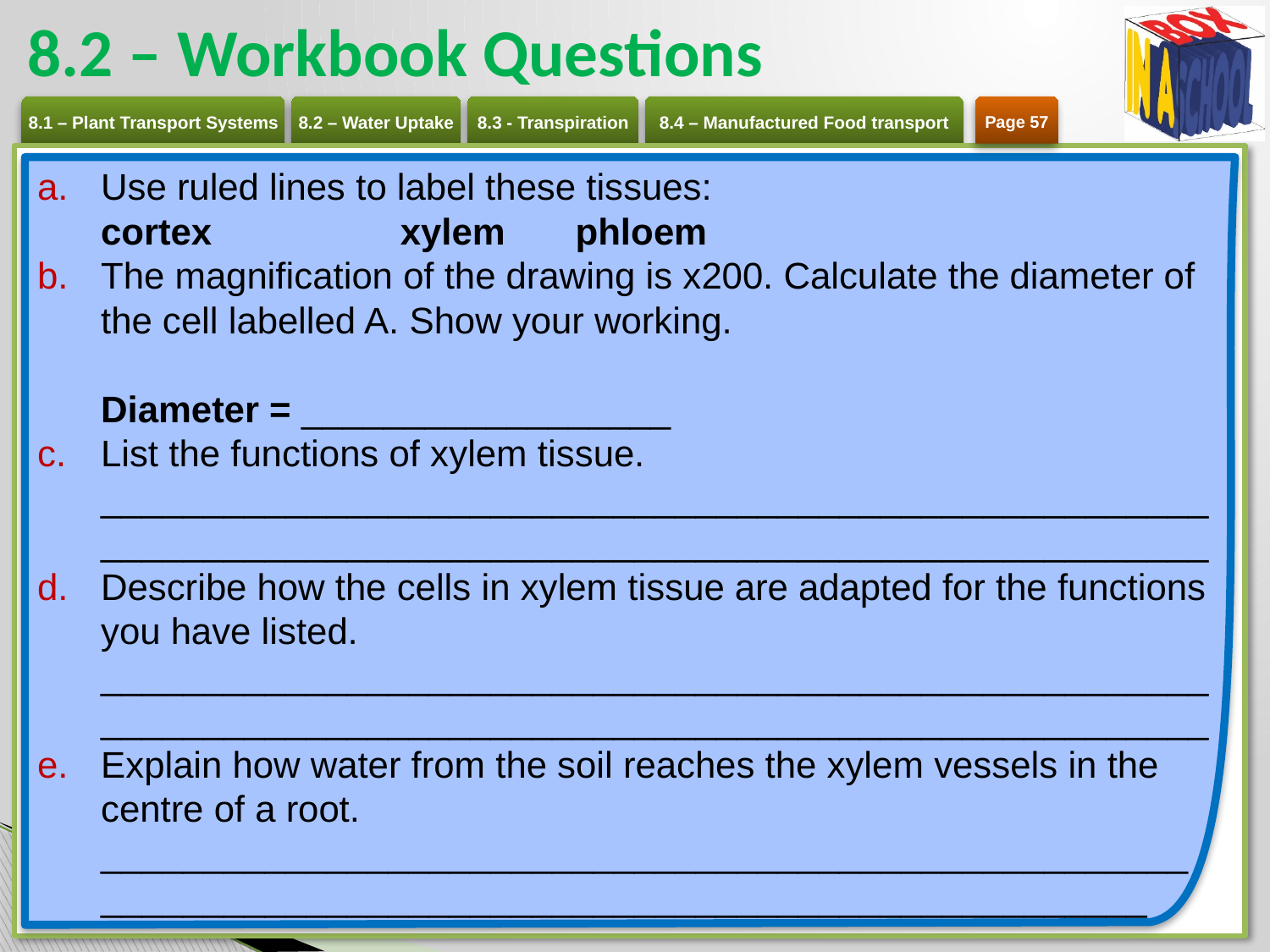

# 8.2 – Workbook Questions
Page 57
Use ruled lines to label these tissues:
cortex 	xylem 	phloem
The magnification of the drawing is x200. Calculate the diameter of the cell labelled A. Show your working.
Diameter = __________________
List the functions of xylem tissue.
____________________________________________________________________________________________________________
Describe how the cells in xylem tissue are adapted for the functions you have listed.
____________________________________________________________________________________________________________
Explain how water from the soil reaches the xylem vessels in the centre of a root.
_____________________________________________________
___________________________________________________